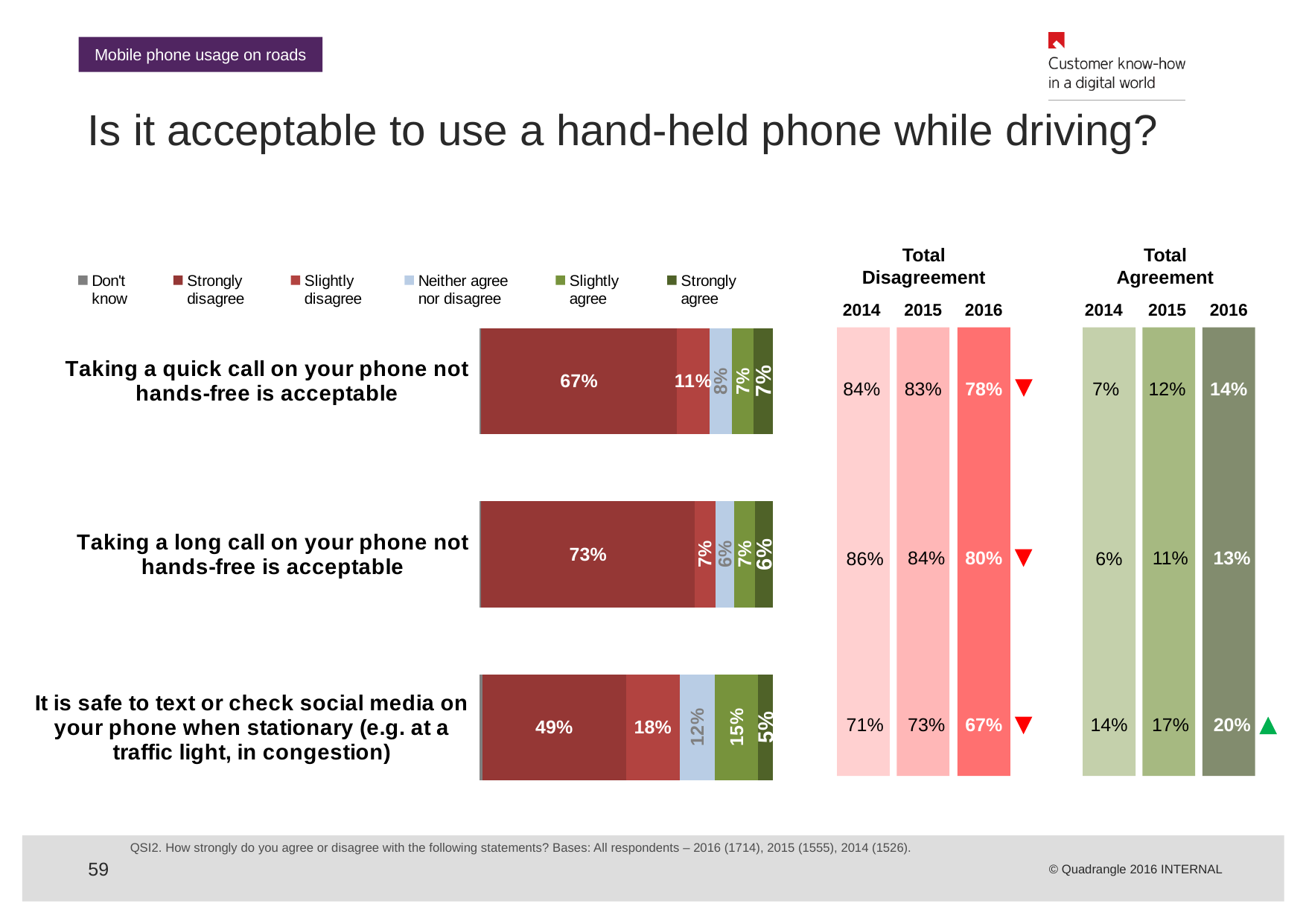

Mobile phone usage on roads
# Is it acceptable to use a hand-held phone while driving?

### Chart

| Category | Don't
know | Strongly
disagree | Slightly
disagree | Neither agree
nor disagree | Slightly
agree | Strongly
agree |
|---|---|---|---|---|---|---|
| It is safe to text or check social media on your phone when stationary (e.g. at a traffic light, in congestion) | 0.008000004620769026 | 0.49065290106780146 | 0.18242350208280037 | 0.1214571694406 | 0.14672668136000033 | 0.05073974142804 |
| Taking a long call on your phone not hands-free is acceptable | 0.005340594289058 | 0.7266420134615029 | 0.07180369389209017 | 0.06386668809490013 | 0.07061321565961 | 0.06173379460281013 |
| Taking a quick call on your phone not hands-free is acceptable | 0.0036777474001080048 | 0.6686202194625028 | 0.10997368226770017 | 0.07797161010932 | 0.07370991297283001 | 0.06604682778753 |
Total Disagreement
Total Agreement
2014
2015
2016
2016
2014
2015

83%
78%
12%
14%
84%
7%

84%
80%
11%
13%
86%
6%

73%
67%
17%
20%
71%
14%

QSI2. How strongly do you agree or disagree with the following statements? Bases: All respondents – 2016 (1714), 2015 (1555), 2014 (1526).